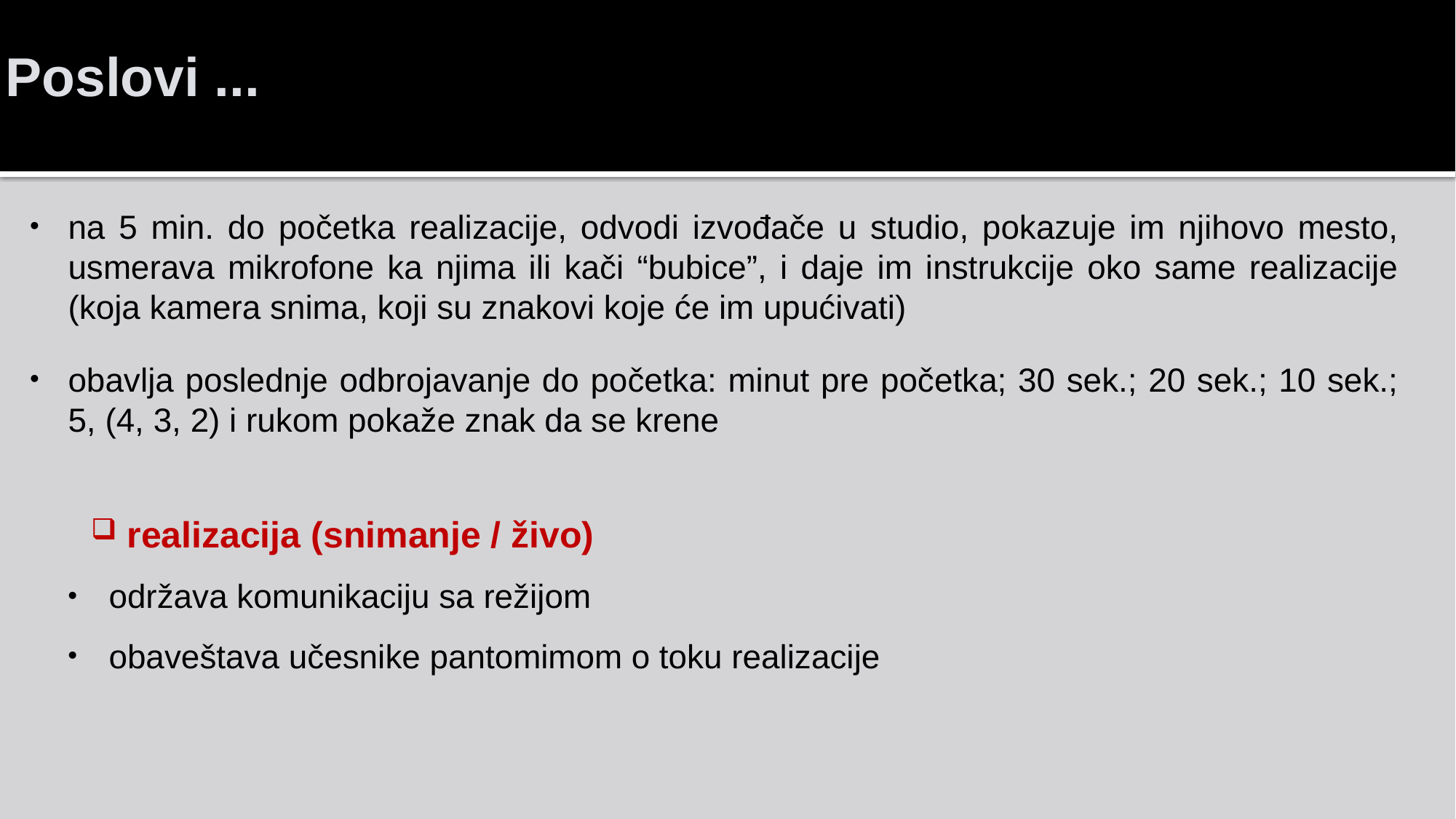

Poslovi ...

na 5 min. do početka realizacije, odvodi izvođače u studio, pokazuje im njihovo mesto, usmerava mikrofone ka njima ili kači “bubice”, i daje im instrukcije oko same realizacije (koja kamera snima, koji su znakovi koje će im upućivati)

obavlja poslednje odbrojavanje do početka: minut pre početka; 30 sek.; 20 sek.; 10 sek.; 5, (4, 3, 2) i rukom pokaže znak da se krene

 realizacija (snimanje / živo)
održava komunikaciju sa režijom
obaveštava učesnike pantomimom o toku realizacije